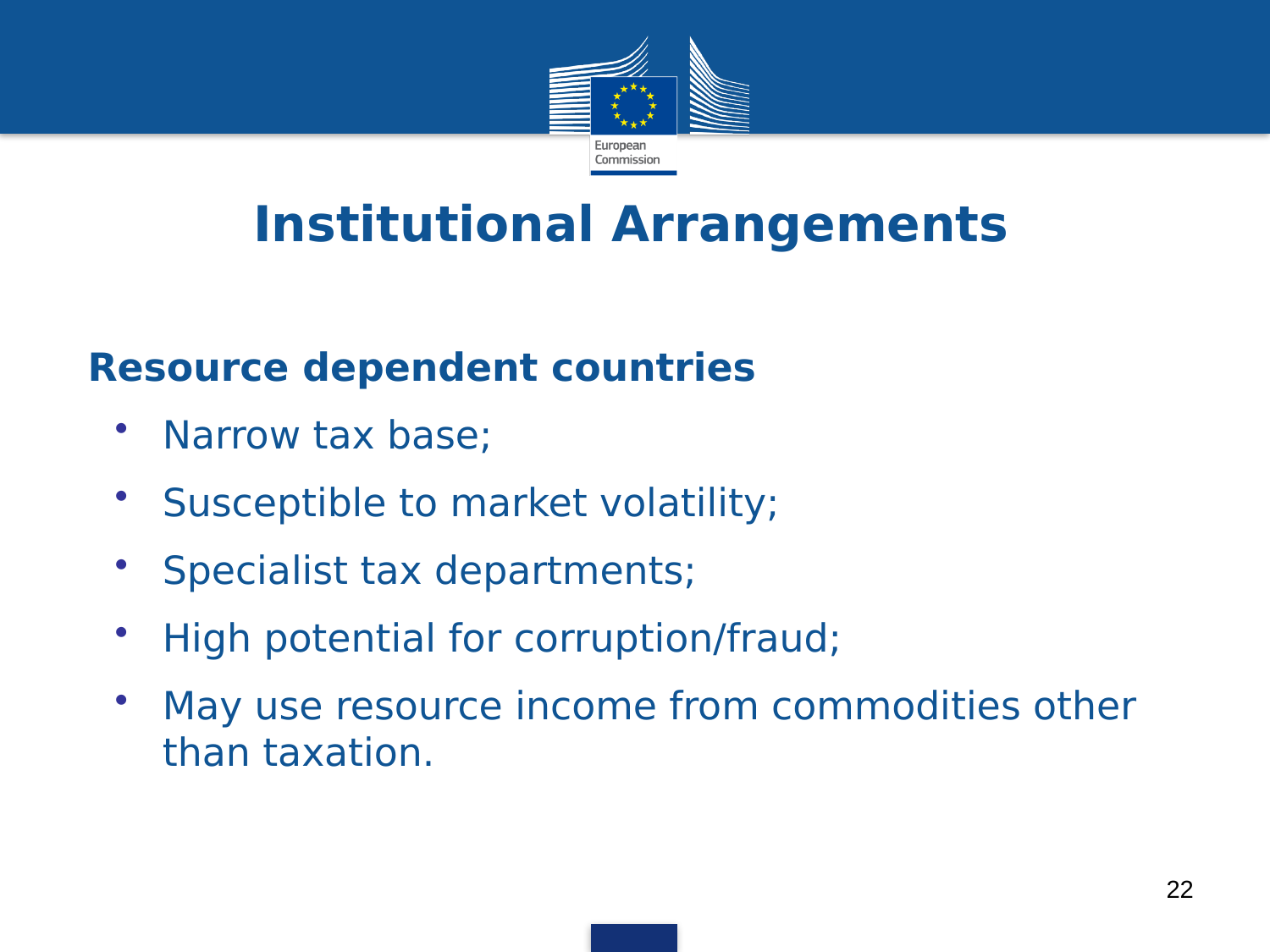

Institutional Arrangements
Resource dependent countries
Narrow tax base;
Susceptible to market volatility;
Specialist tax departments;
High potential for corruption/fraud;
May use resource income from commodities other than taxation.
22